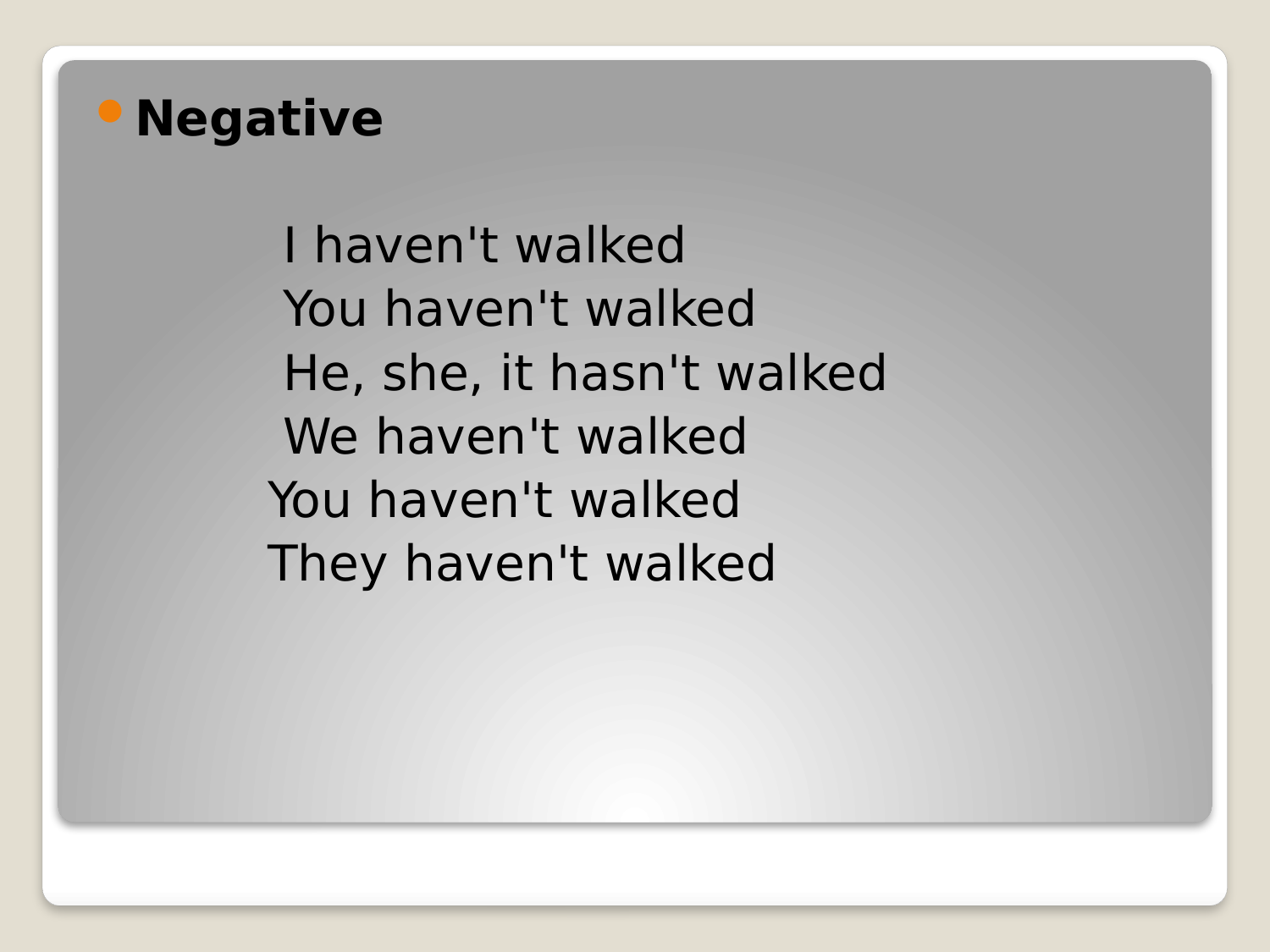

Negative

            I haven't walked
            You haven't walked
            He, she, it hasn't walked
            We haven't walked
           You haven't walked
           They haven't walked

#